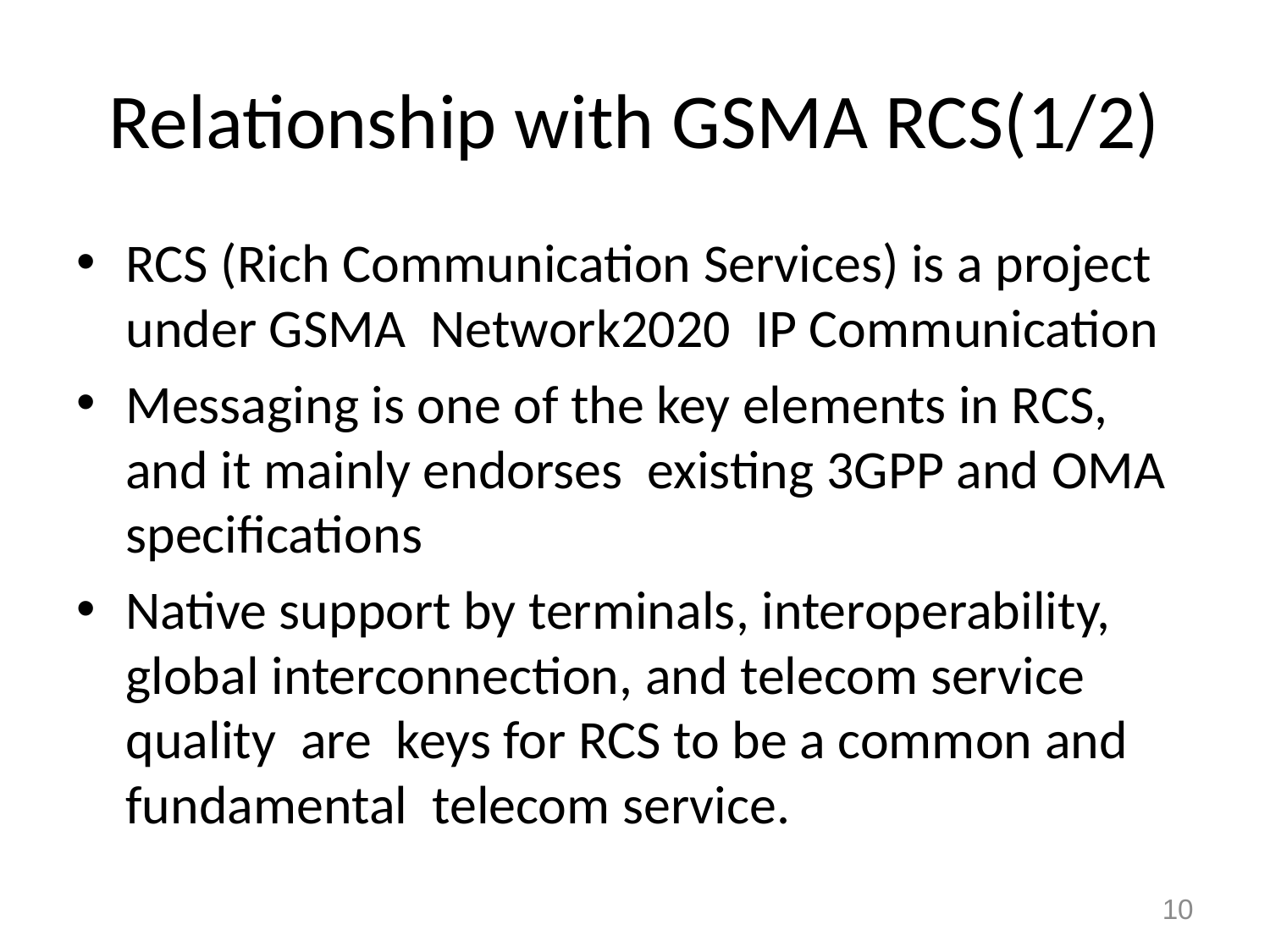

# Relationship with GSMA RCS(1/2)
RCS (Rich Communication Services) is a project under GSMA  Network2020  IP Communication
Messaging is one of the key elements in RCS,  and it mainly endorses  existing 3GPP and OMA specifications
Native support by terminals, interoperability, global interconnection, and telecom service quality  are  keys for RCS to be a common and fundamental  telecom service.

10